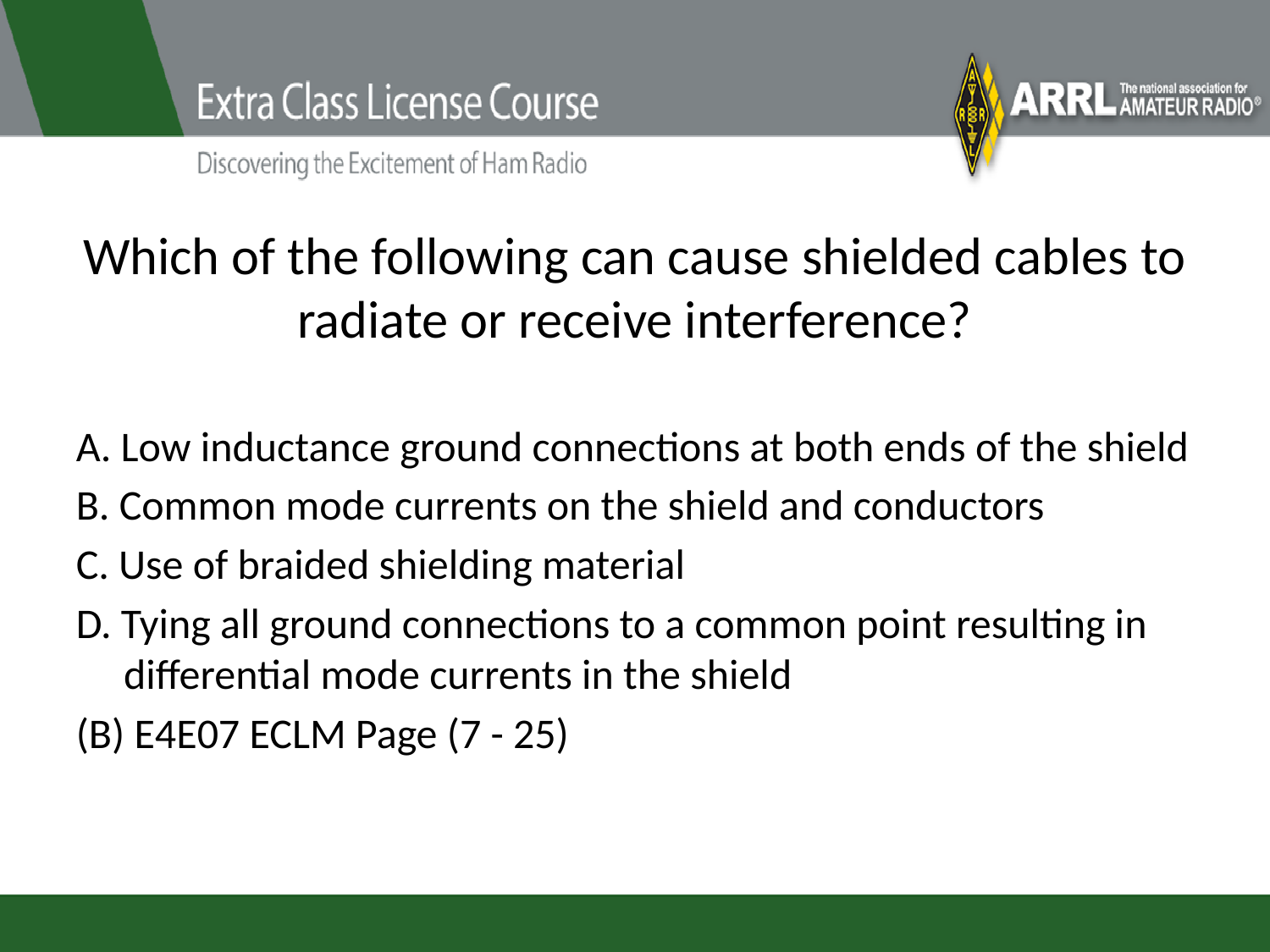

# Which of the following can cause shielded cables to radiate or receive interference?
A. Low inductance ground connections at both ends of the shield
B. Common mode currents on the shield and conductors
C. Use of braided shielding material
D. Tying all ground connections to a common point resulting in differential mode currents in the shield
(B) E4E07 ECLM Page (7 - 25)